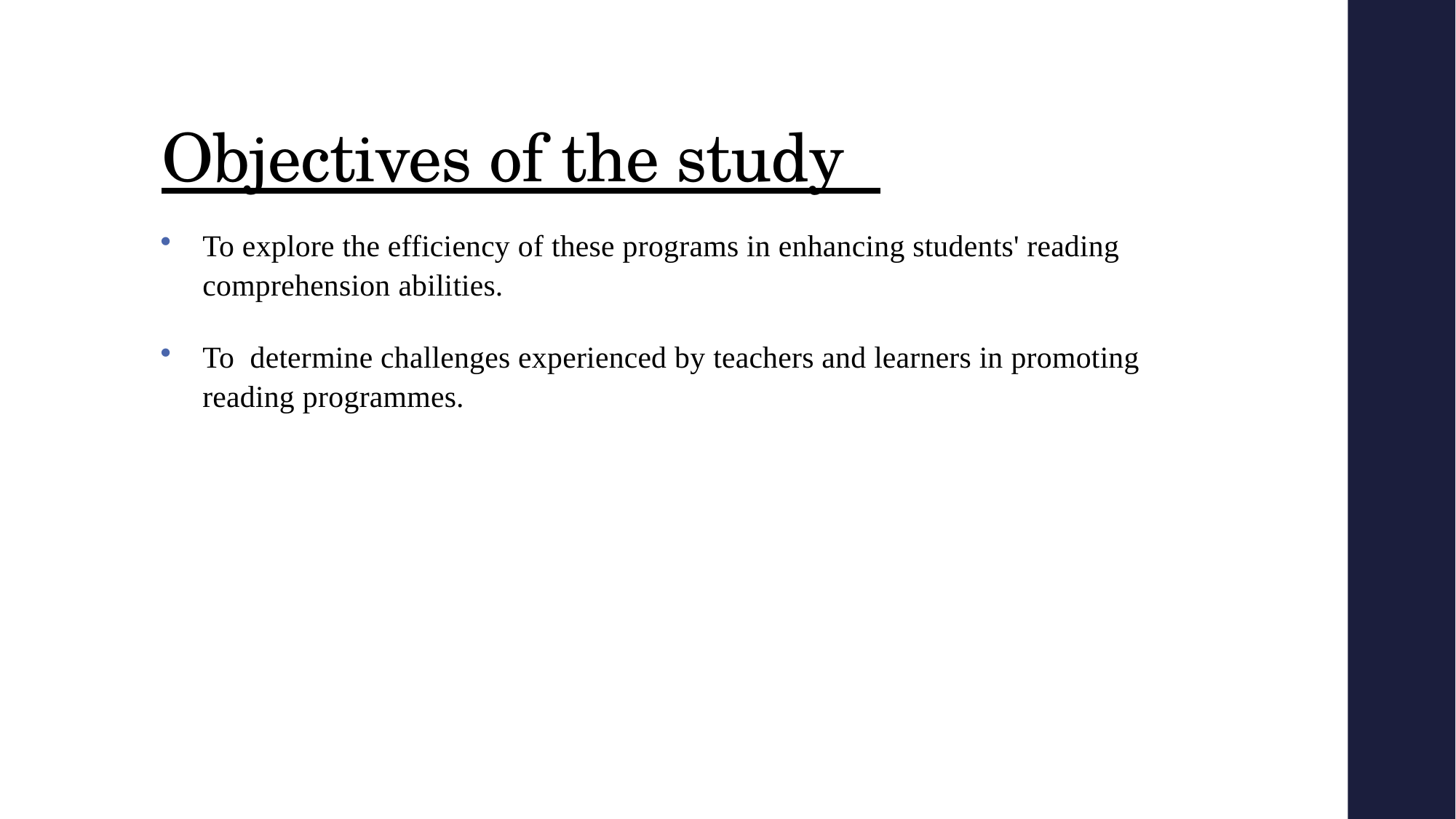

# Objectives of the study
To explore the efficiency of these programs in enhancing students' reading comprehension abilities.
To  determine challenges experienced by teachers and learners in promoting reading programmes.